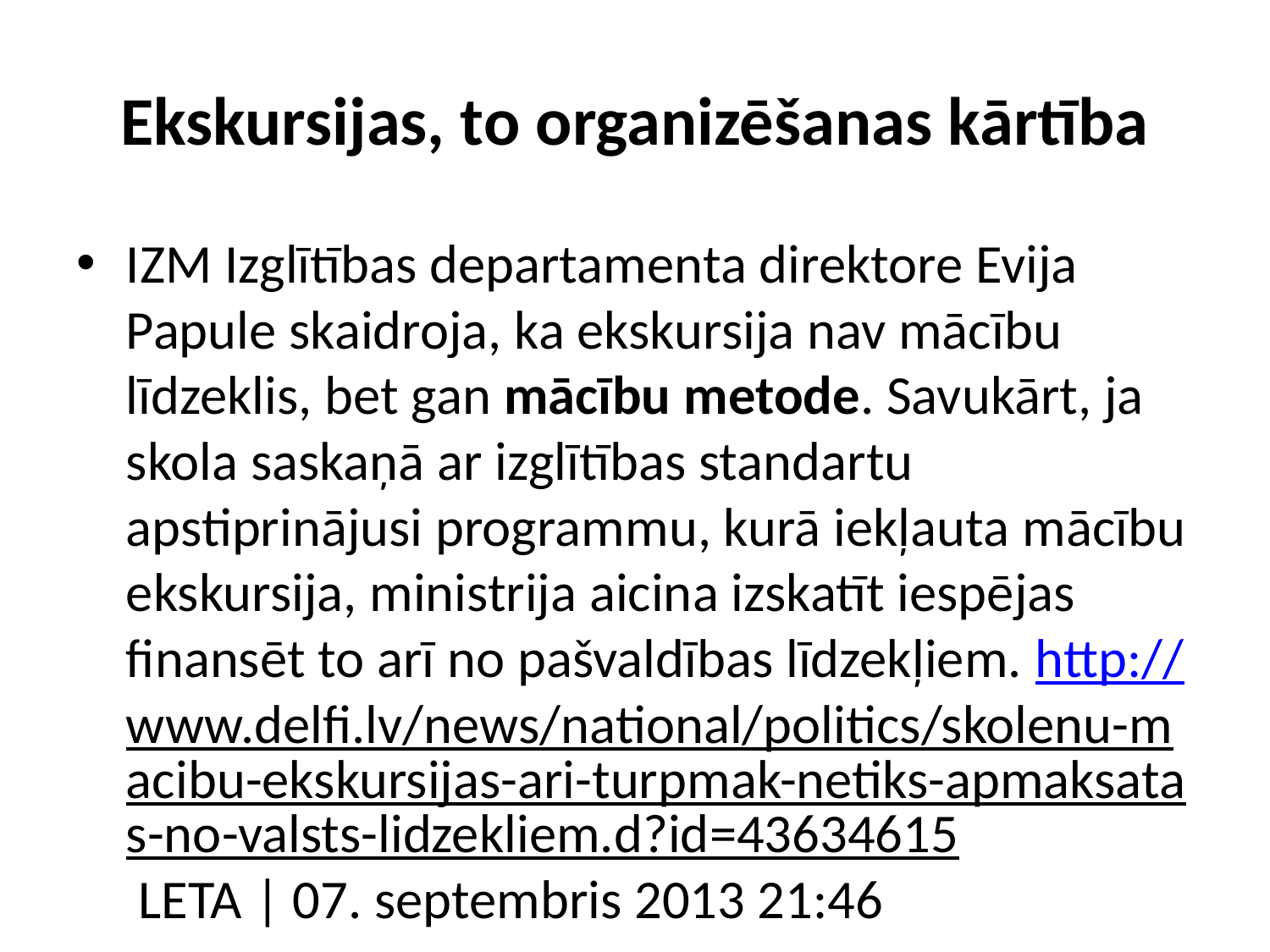

# Ekskursijas, to organizēšanas kārtība
IZM Izglītības departamenta direktore Evija Papule skaidroja, ka ekskursija nav mācību līdzeklis, bet gan mācību metode. Savukārt, ja skola saskaņā ar izglītības standartu apstiprinājusi programmu, kurā iekļauta mācību ekskursija, ministrija aicina izskatīt iespējas finansēt to arī no pašvaldības līdzekļiem. http://www.delfi.lv/news/national/politics/skolenu-macibu-ekskursijas-ari-turpmak-netiks-apmaksatas-no-valsts-lidzekliem.d?id=43634615 LETA | 07. septembris 2013 21:46